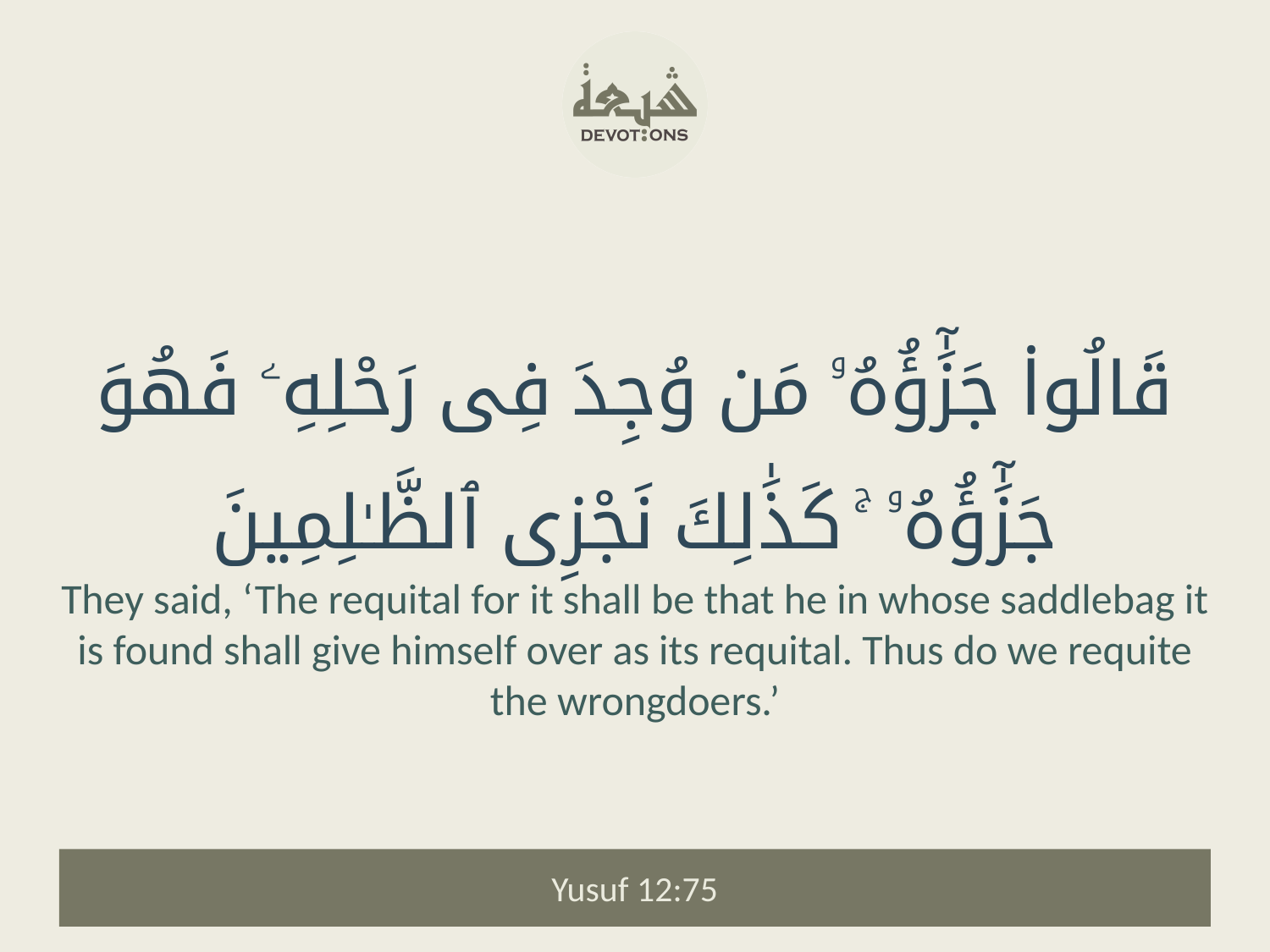

قَالُوا۟ جَزَٰٓؤُهُۥ مَن وُجِدَ فِى رَحْلِهِۦ فَهُوَ جَزَٰٓؤُهُۥ ۚ كَذَٰلِكَ نَجْزِى ٱلظَّـٰلِمِينَ
They said, ‘The requital for it shall be that he in whose saddlebag it is found shall give himself over as its requital. Thus do we requite the wrongdoers.’
Yusuf 12:75